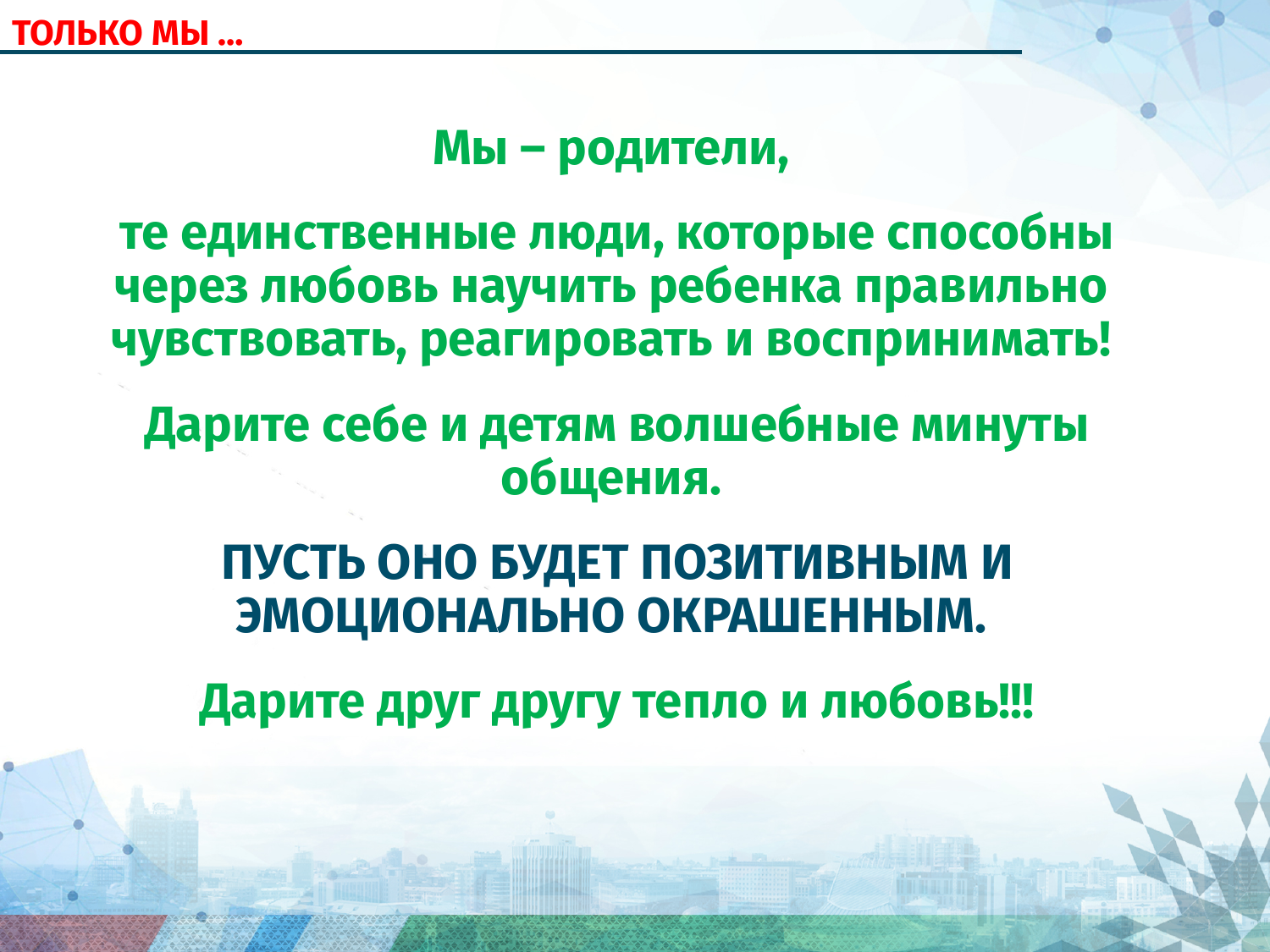

ТОЛЬКО МЫ …
Мы – родители,
 те единственные люди, которые способны через любовь научить ребенка правильно чувствовать, реагировать и воспринимать!
 Дарите себе и детям волшебные минуты общения.
 ПУСТЬ ОНО БУДЕТ ПОЗИТИВНЫМ И ЭМОЦИОНАЛЬНО ОКРАШЕННЫМ.
  Дарите друг другу тепло и любовь!!!